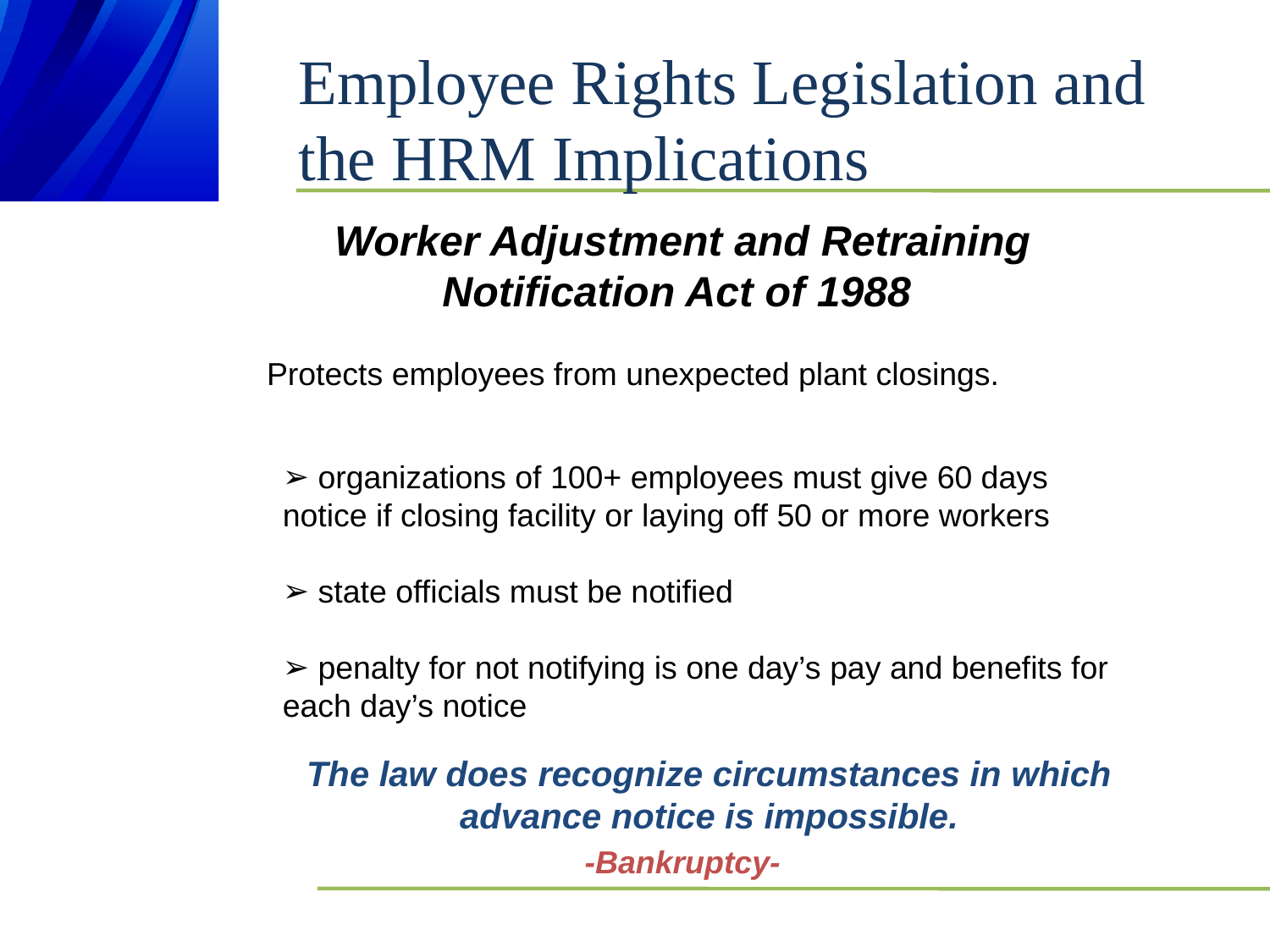

# Employee Rights Legislation and the HRM Implications

Worker Adjustment and Retraining Notification Act of 1988

Protects employees from unexpected plant closings.
 organizations of 100+ employees must give 60 days notice if closing facility or laying off 50 or more workers

 state officials must be notified

 penalty for not notifying is one day’s pay and benefits for each day’s notice
The law does recognize circumstances in which advance notice is impossible.
-Bankruptcy-